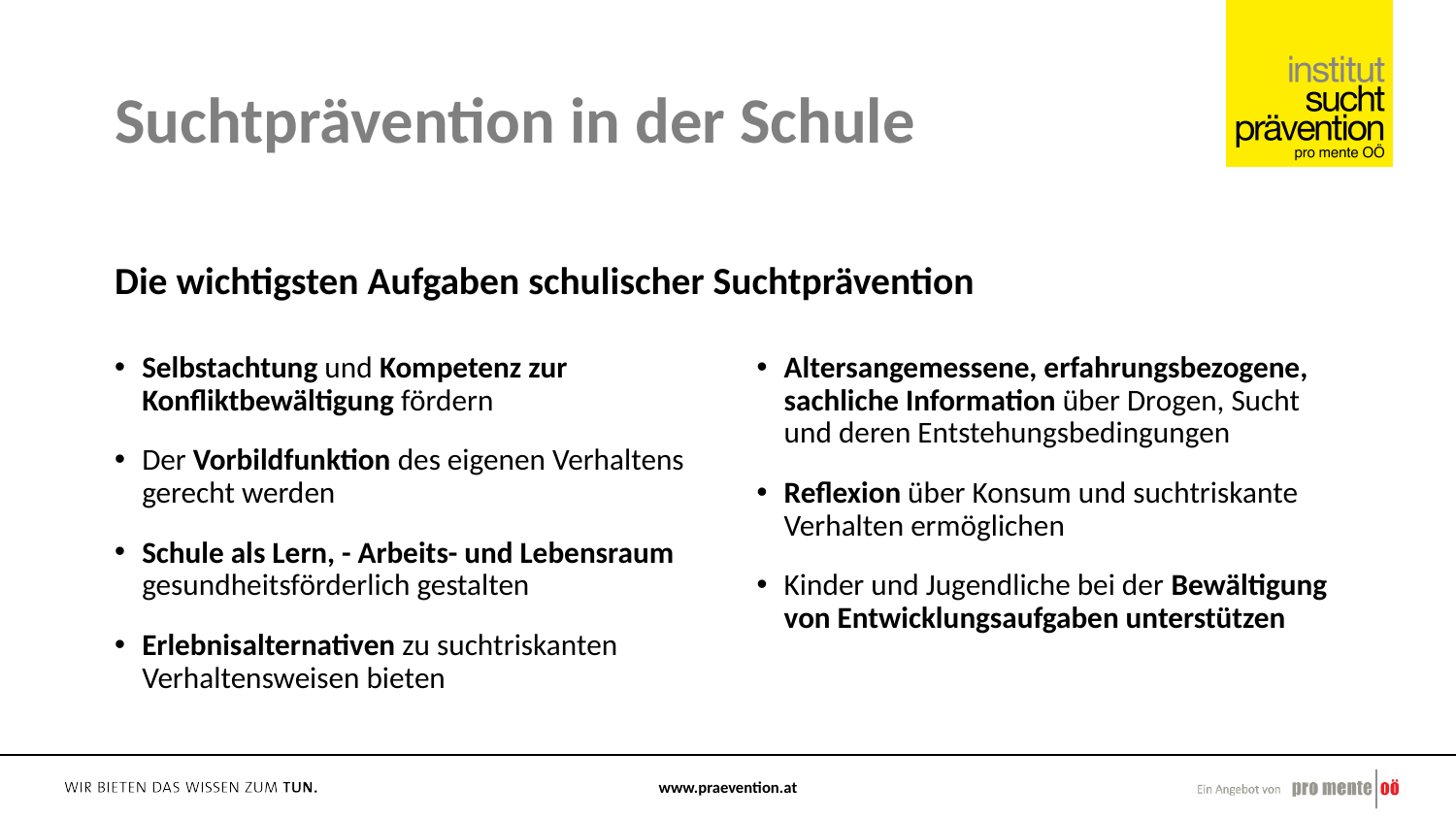

Suchtprävention in der Schule
# Die wichtigsten Aufgaben schulischer Suchtprävention
Selbstachtung und Kompetenz zur Konfliktbewältigung fördern
Der Vorbildfunktion des eigenen Verhaltens gerecht werden
Schule als Lern, - Arbeits- und Lebensraum gesundheitsförderlich gestalten
Erlebnisalternativen zu suchtriskanten Verhaltensweisen bieten

Altersangemessene, erfahrungsbezogene, sachliche Information über Drogen, Sucht und deren Entstehungsbedingungen
Reflexion über Konsum und suchtriskante Verhalten ermöglichen
Kinder und Jugendliche bei der Bewältigung von Entwicklungsaufgaben unterstützen